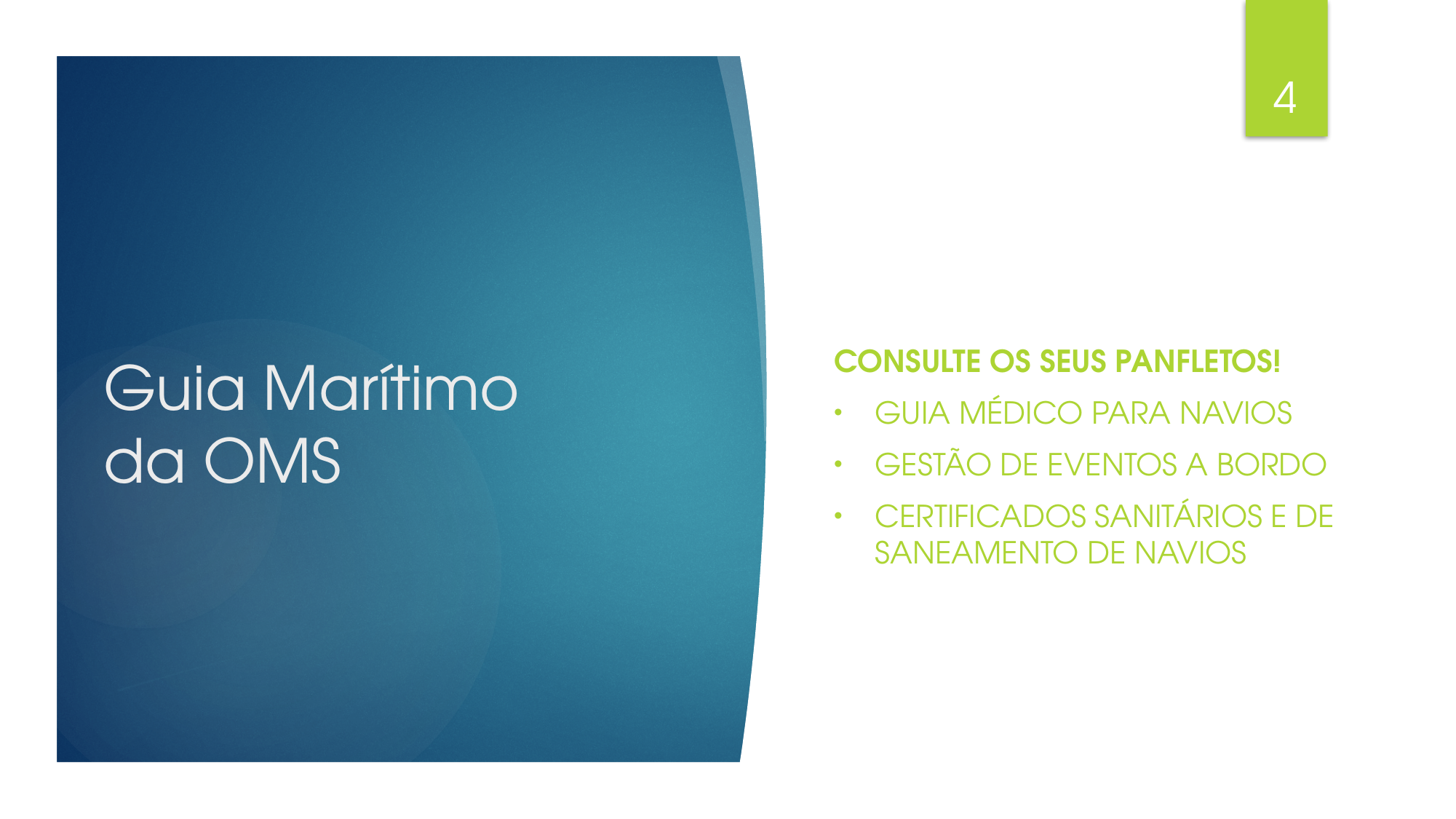

4
# Guia Marítimo da OMS
Consulte os seus panfletos!
Guia médico para navios
Gestão de eventos a bordo
Certificados sanitários e de saneamento de navios